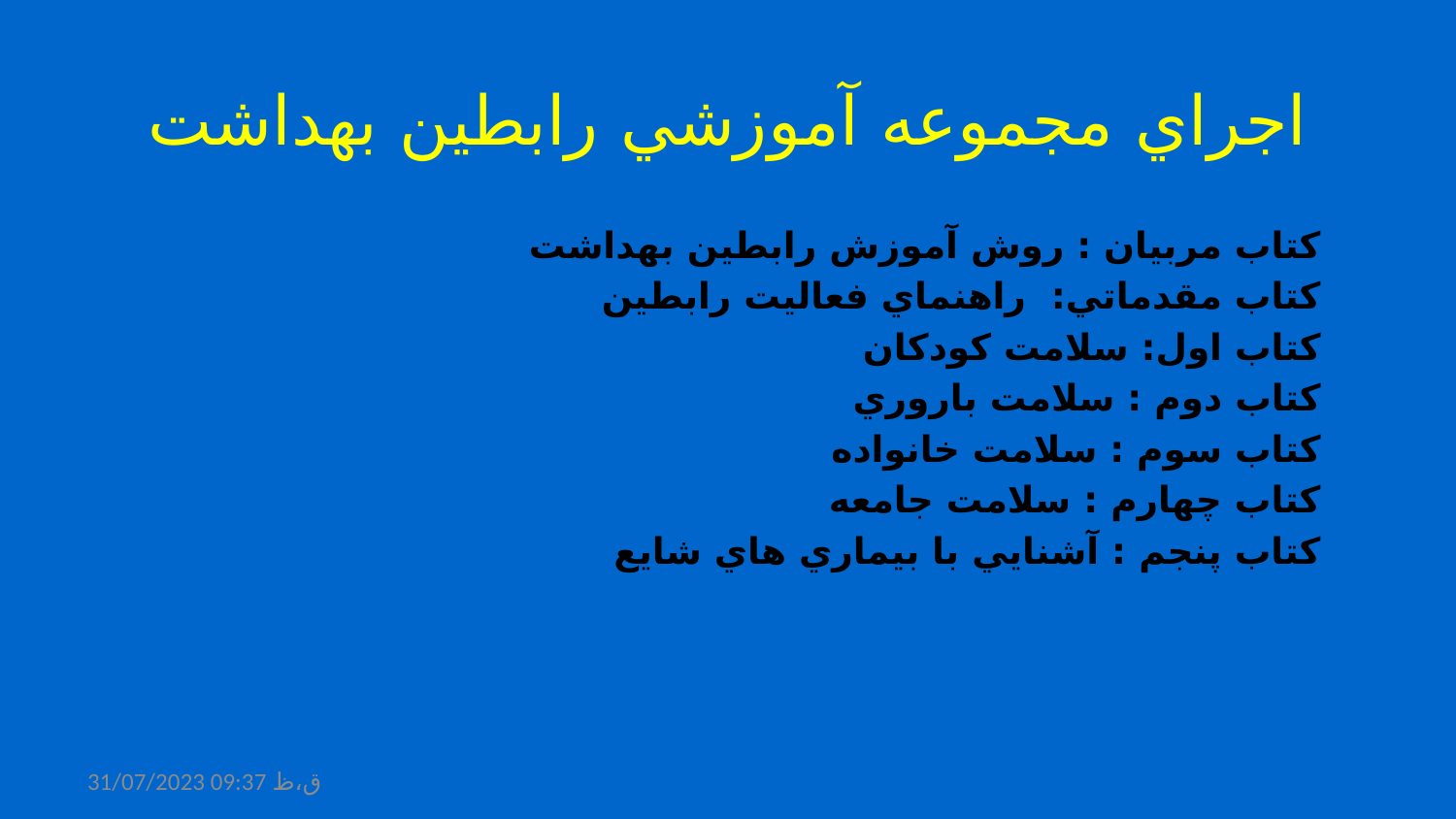

# اجراي مجموعه آموزشي رابطين بهداشت
 كتاب مربيان : روش آموزش رابطين بهداشت
 كتاب مقدماتي:  راهنماي فعاليت رابطين
كتاب اول: سلامت كودكان
كتاب دوم : سلامت باروري
كتاب سوم : سلامت خانواده
كتاب چهارم : سلامت جامعه
كتاب پنجم : آشنايي با بيماري هاي شايع
31/07/2023 09:37 ق،ظ